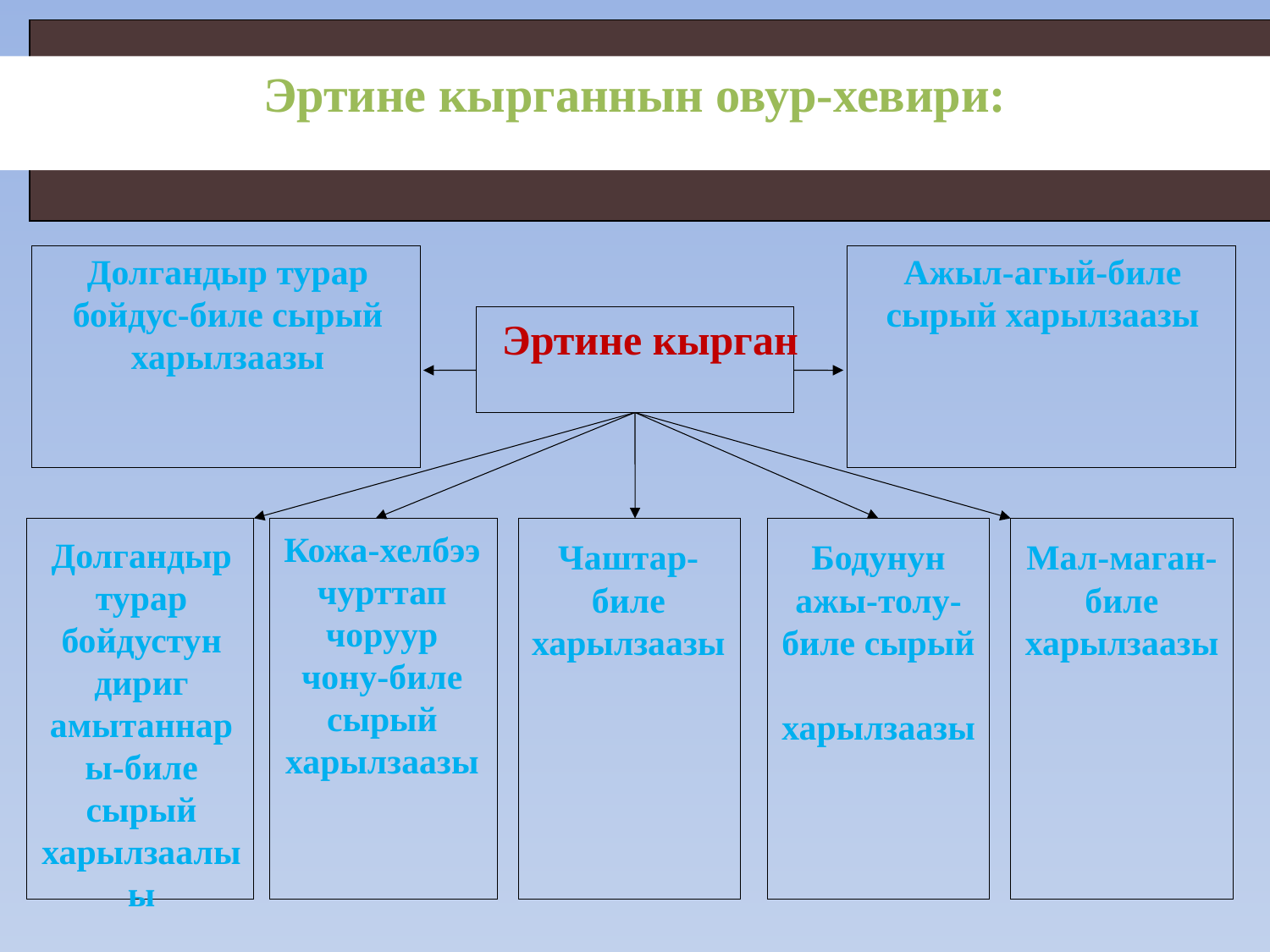

Эртине кырганнын овур-хевири:

Долгандыр турар бойдус-биле сырый харылзаазы
Ажыл-агый-биле сырый харылзаазы

Эртине кырган

Кожа-хелбээ чурттап чоруур чону-биле сырый харылзаазы
Долгандыр турар бойдустун дириг амытаннары-биле сырый харылзаалыы
Чаштар-биле харылзаазы
Бодунун ажы-толу-биле сырый  харылзаазы
Мал-маган-биле харылзаазы